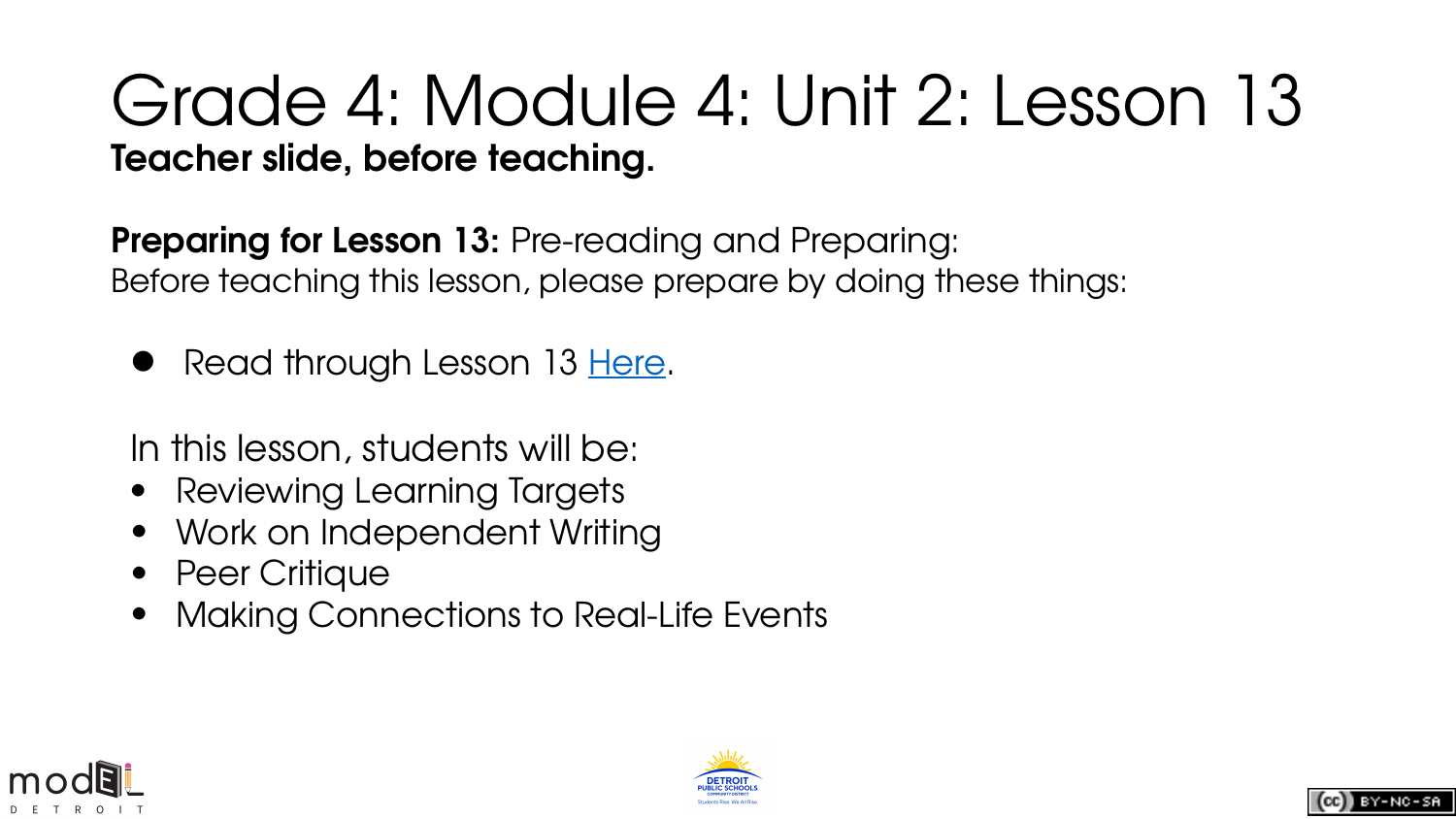

# Grade 4: Module 4: Unit 2: Lesson 13
Teacher slide, before teaching.
Preparing for Lesson 13: Pre-reading and Preparing:
Before teaching this lesson, please prepare by doing these things:
Read through Lesson 13 Here.
In this lesson, students will be:
Reviewing Learning Targets
Work on Independent Writing
Peer Critique
Making Connections to Real-Life Events